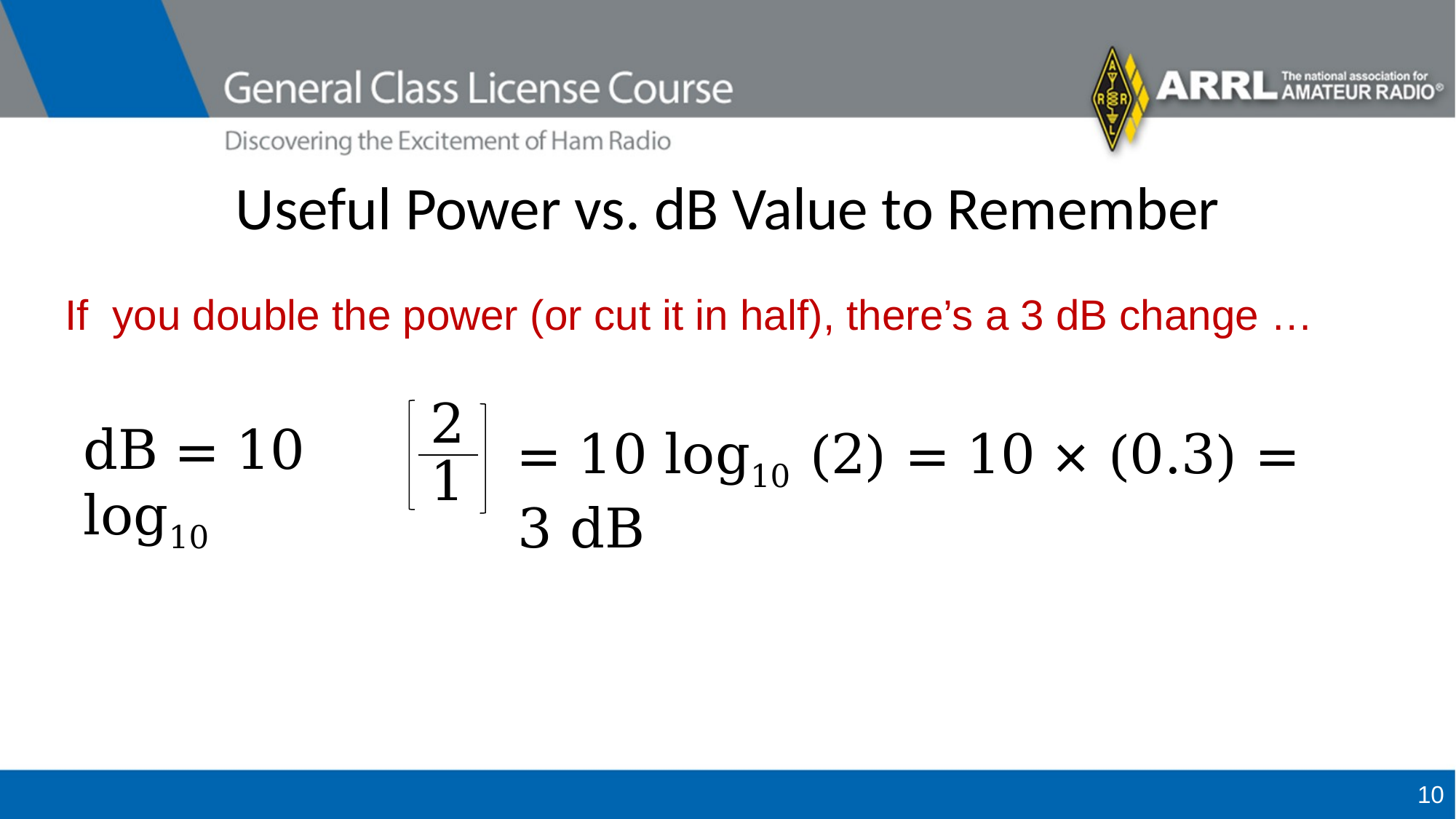

# Useful Power vs. dB Value to Remember
If  you double the power (or cut it in half), there’s a 3 dB change …
2

dB = 10 log10
= 10 log10 (2) = 10 × (0.3) = 3 dB
1
10